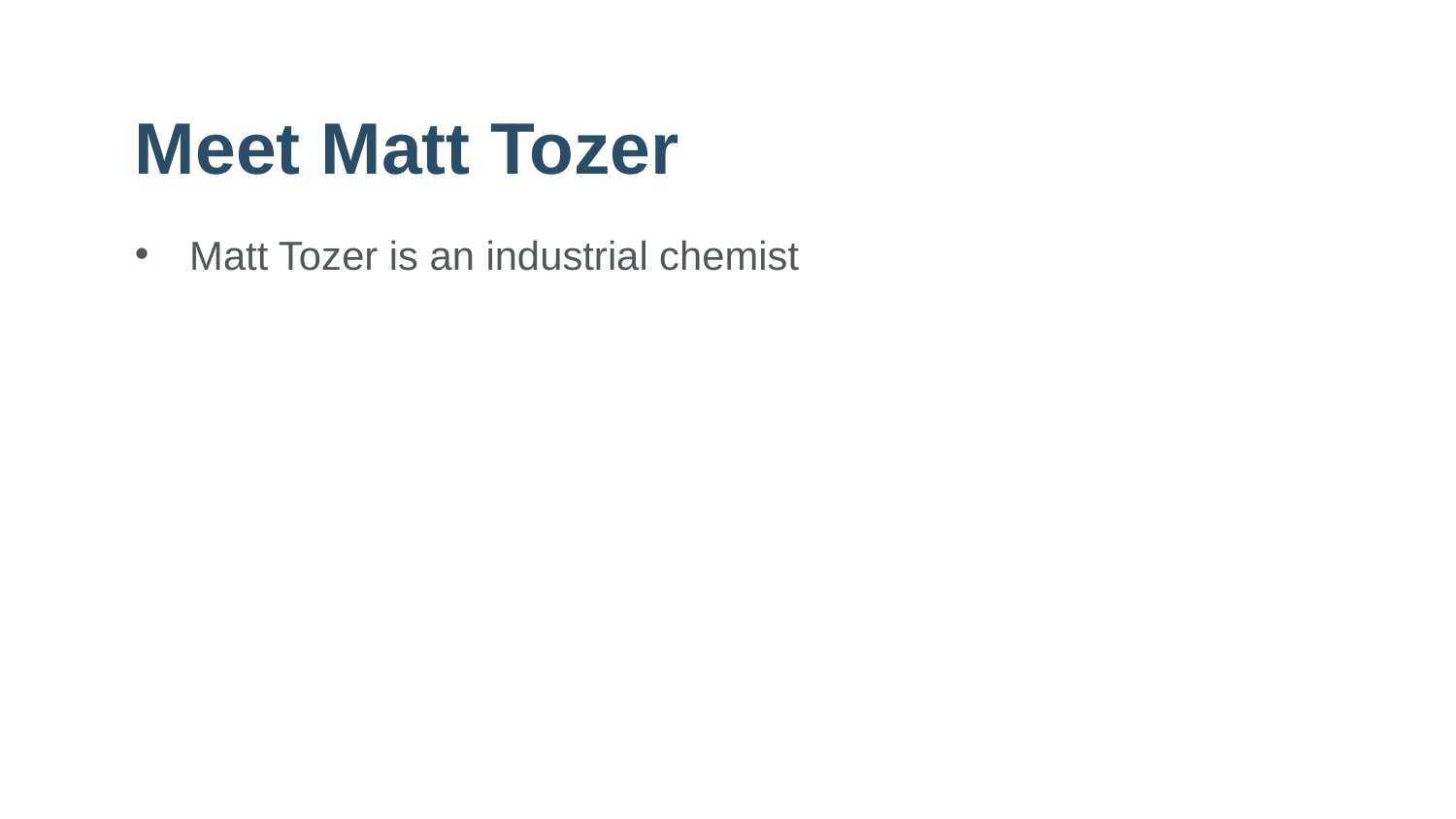

# Meet Matt Tozer
Matt Tozer is an industrial chemist